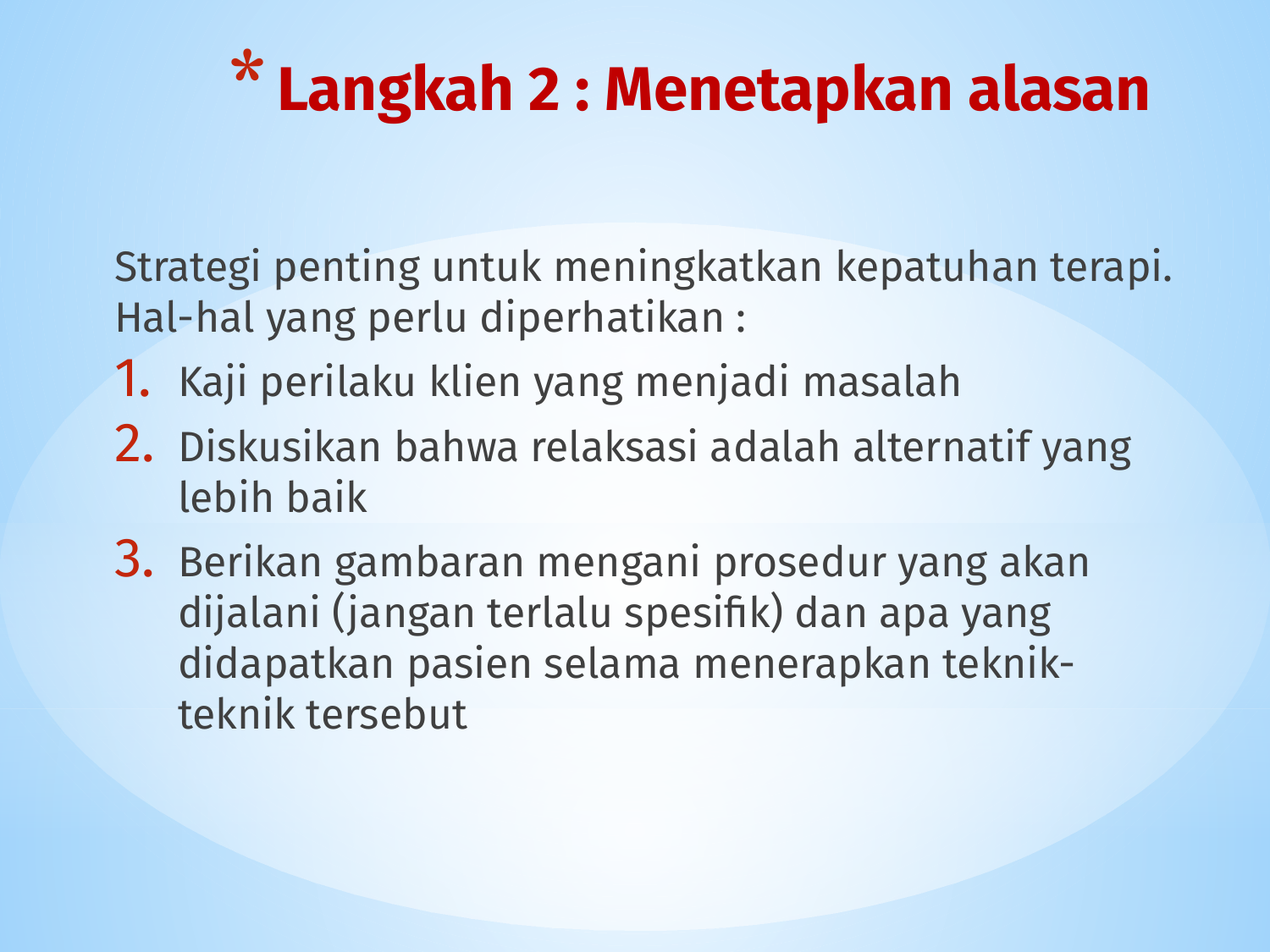

# Langkah 2 : Menetapkan alasan
Strategi penting untuk meningkatkan kepatuhan terapi. Hal-hal yang perlu diperhatikan :
Kaji perilaku klien yang menjadi masalah
Diskusikan bahwa relaksasi adalah alternatif yang lebih baik
Berikan gambaran mengani prosedur yang akan dijalani (jangan terlalu spesifik) dan apa yang didapatkan pasien selama menerapkan teknik-teknik tersebut